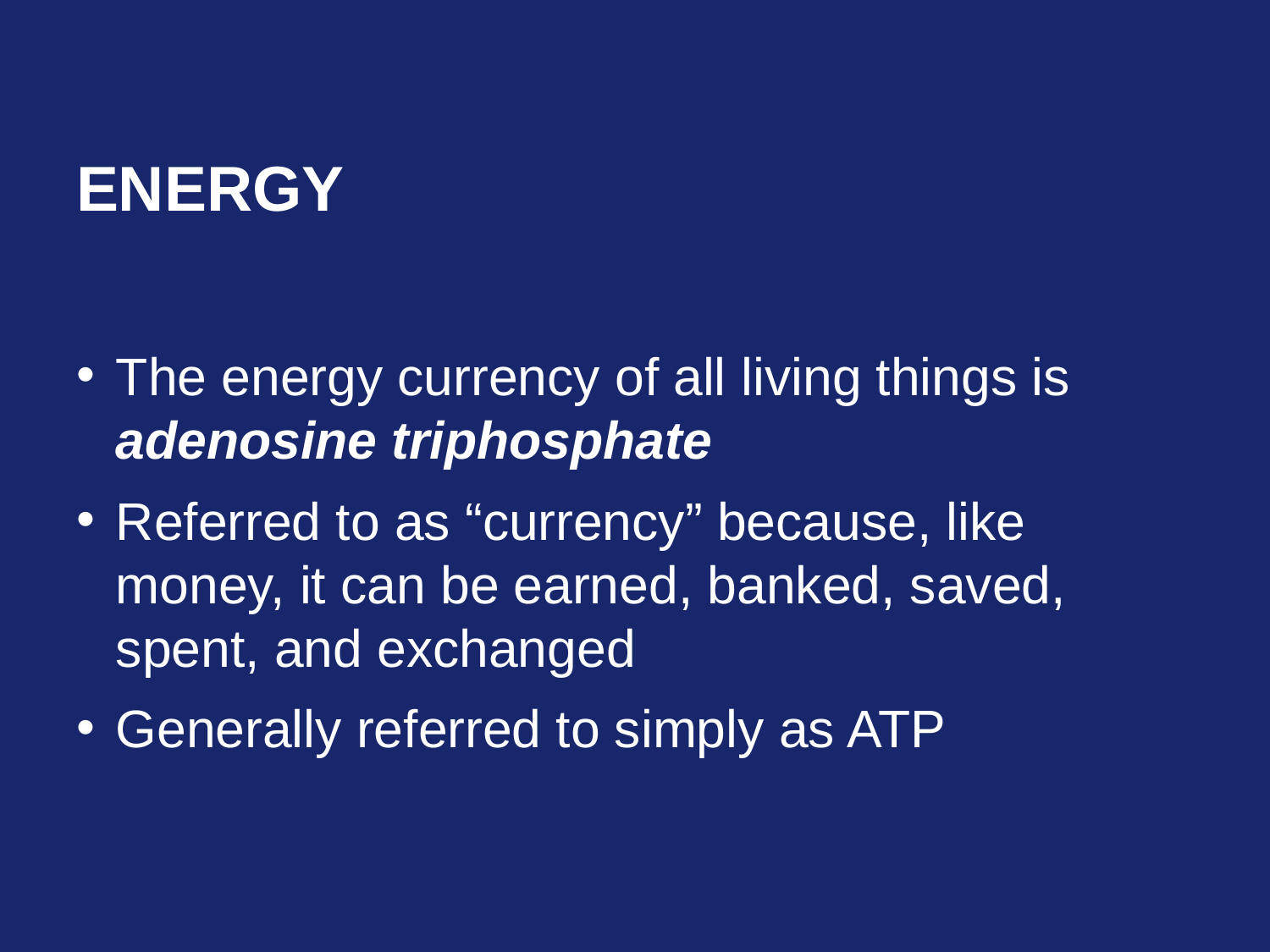

# Energy
The energy currency of all living things is adenosine triphosphate
Referred to as “currency” because, like money, it can be earned, banked, saved, spent, and exchanged
Generally referred to simply as ATP